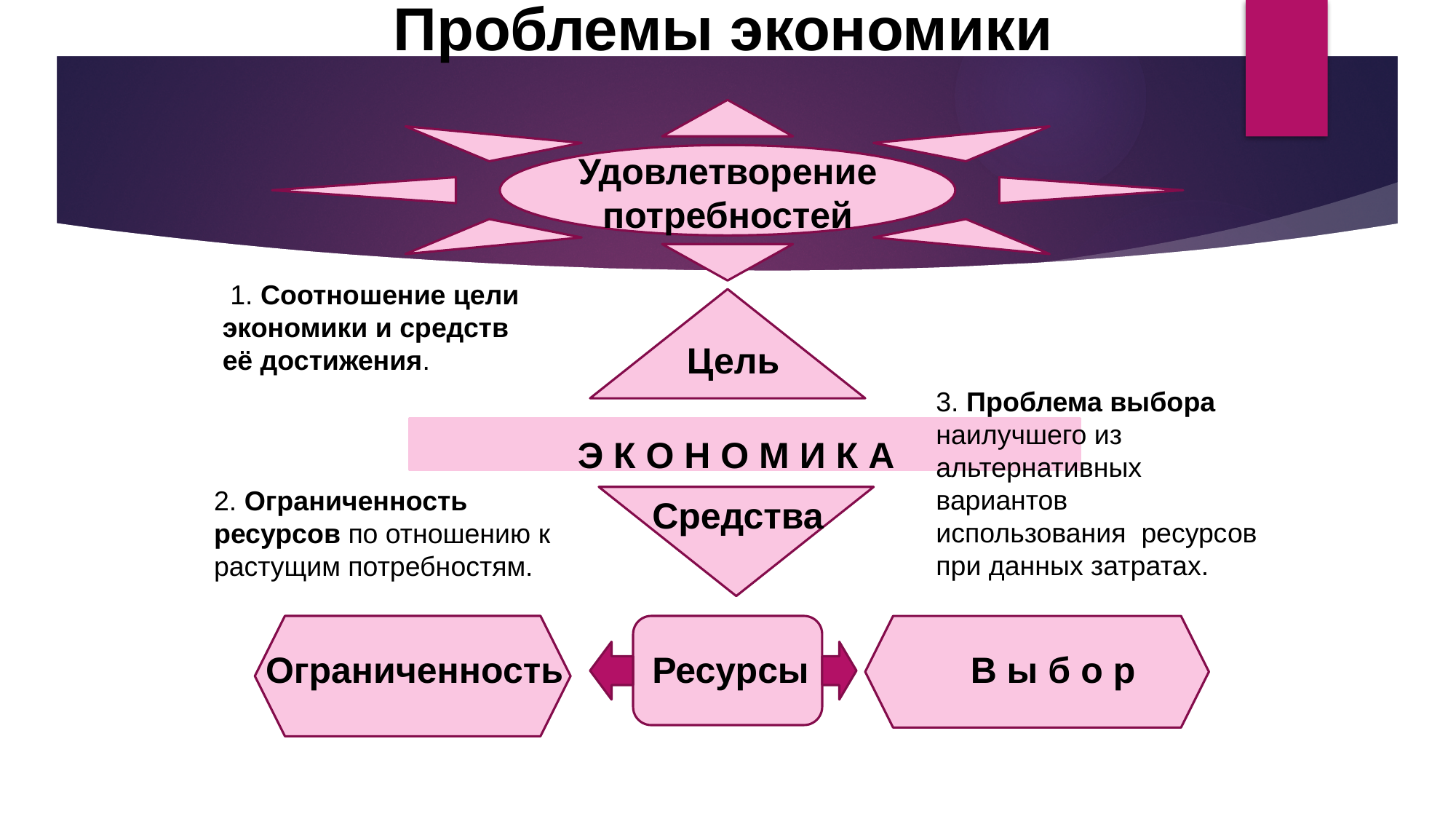

Проблемы экономики

Удовлетворение потребностей
 1. Соотношение цели экономики и средств её достижения.

Цель
3. Проблема выбора наилучшего из  альтернативных вариантов использования  ресурсов при данных затратах.

Э К О Н О М И К А
2. Ограниченность ресурсов по отношению к растущим потребностям.

Средства

Ограниченность
Ресурсы
В ы б о р